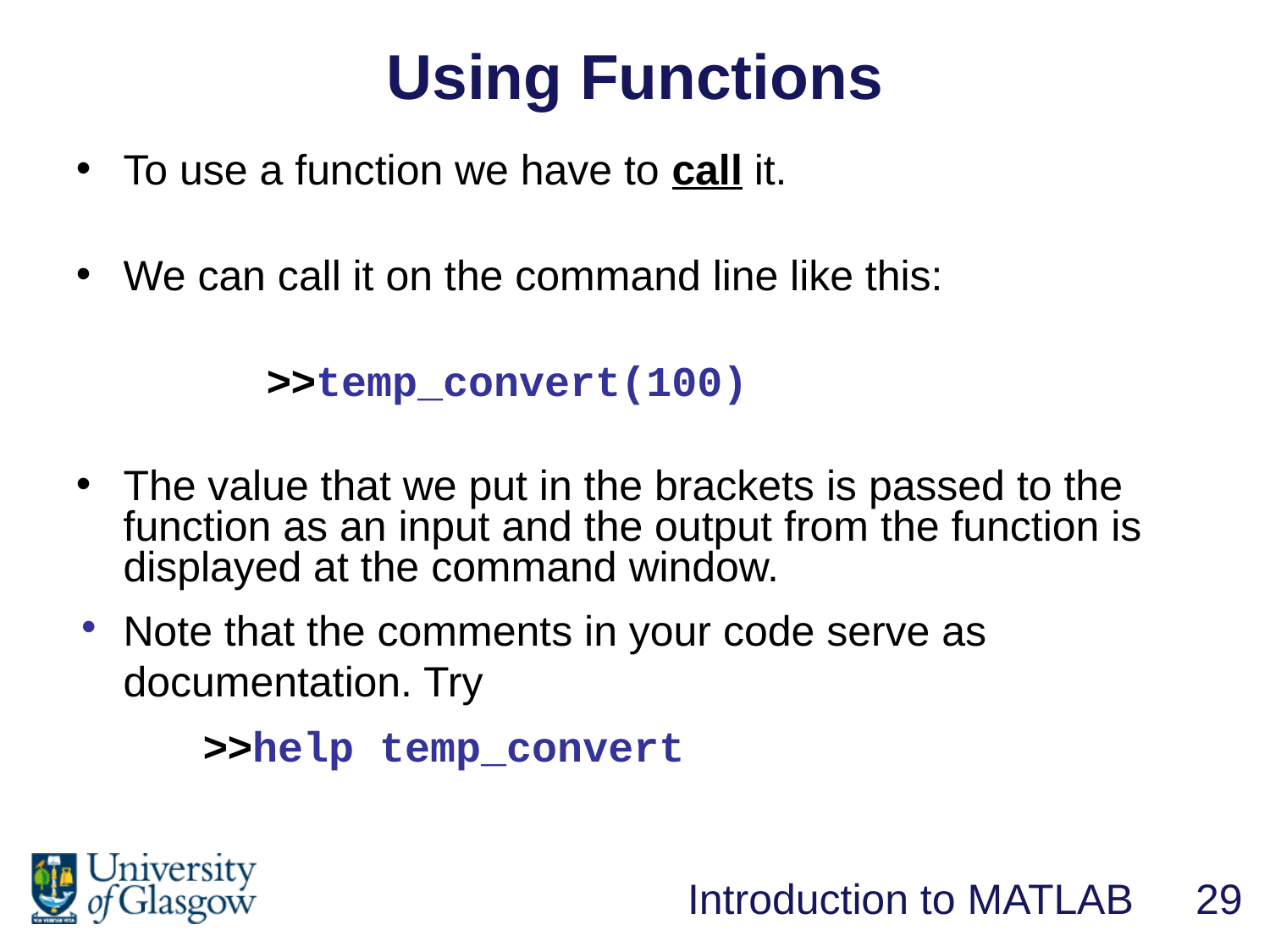

Using Functions
To use a function we have to call it.

We can call it on the command line like this:

	>>temp_convert(100)

The value that we put in the brackets is passed to the function as an input and the output from the function is displayed at the command window.
Note that the comments in your code serve as documentation. Try
	>>help temp_convert